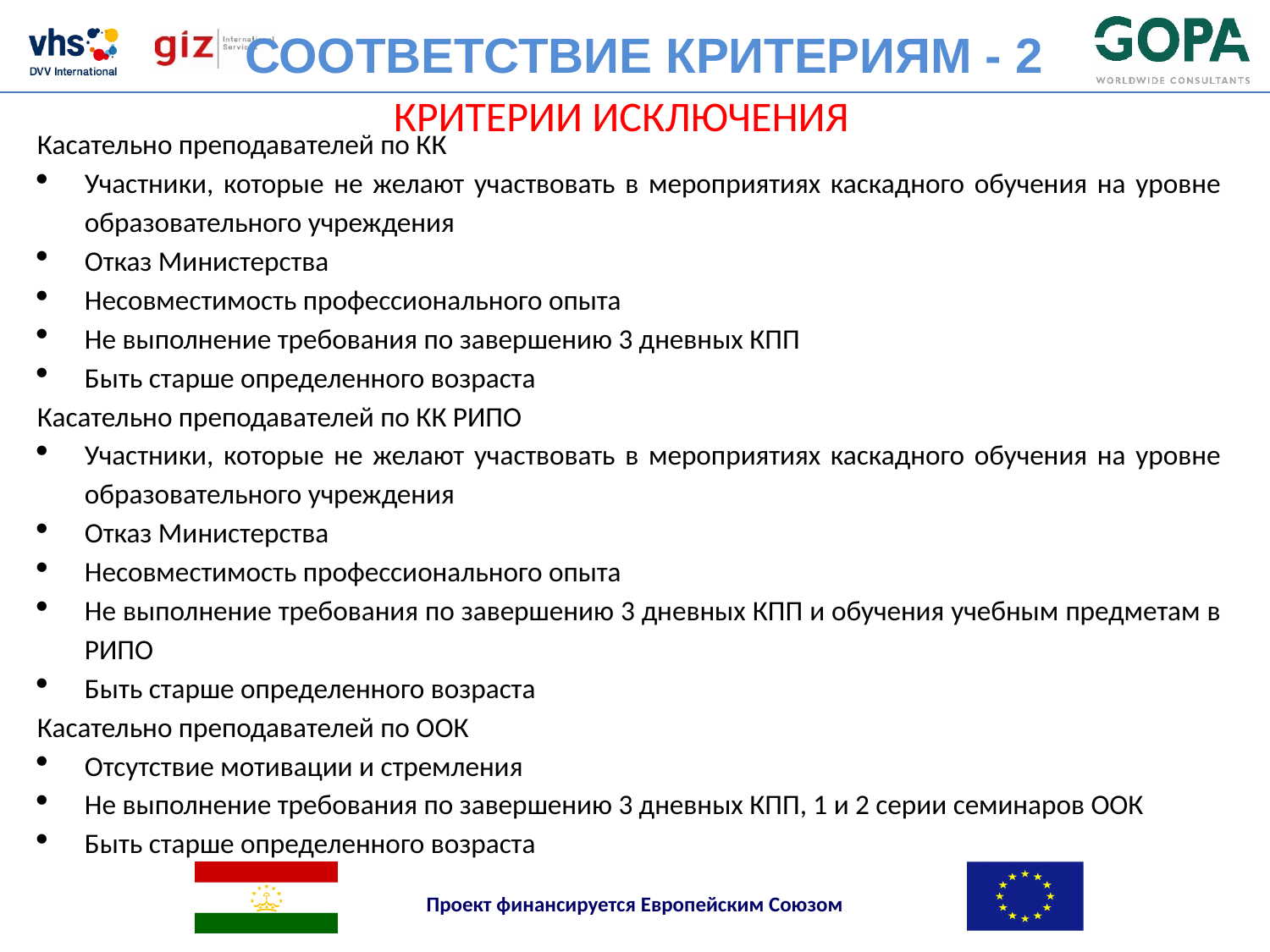

СООТВЕТСТВИЕ КРИТЕРИЯМ - 2
КРИТЕРИИ ИСКЛЮЧЕНИЯ
Касательно преподавателей по КК
Участники, которые не желают участвовать в мероприятиях каскадного обучения на уровне образовательного учреждения
Отказ Министерства
Несовместимость профессионального опыта
Не выполнение требования по завершению 3 дневных КПП
Быть старше определенного возраста
Касательно преподавателей по КК РИПО
Участники, которые не желают участвовать в мероприятиях каскадного обучения на уровне образовательного учреждения
Отказ Министерства
Несовместимость профессионального опыта
Не выполнение требования по завершению 3 дневных КПП и обучения учебным предметам в РИПО
Быть старше определенного возраста
Касательно преподавателей по ООК
Отсутствие мотивации и стремления
Не выполнение требования по завершению 3 дневных КПП, 1 и 2 серии семинаров ООК
Быть старше определенного возраста
Проект финансируется Европейским Союзом